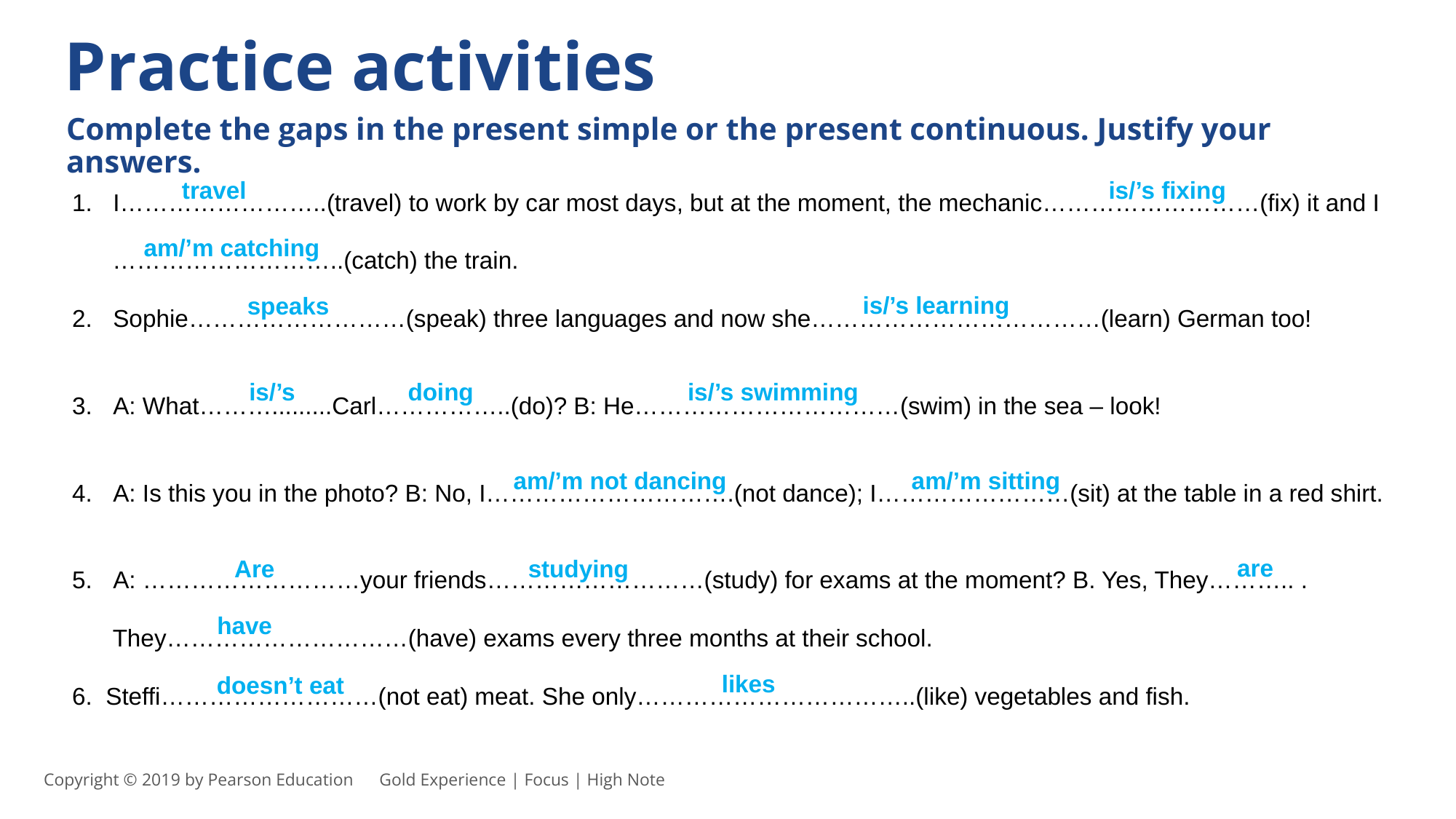

Practice activities
Complete the gaps in the present simple or the present continuous. Justify your answers.

I……………………..(travel) to work by car most days, but at the moment, the mechanic………………………(fix) it and I

      ………………………..(catch) the train.

Sophie………………………(speak) three languages and now she………………………………(learn) German too!

A: What……….........Carl……………..(do)? B: He……………………………(swim) in the sea – look!

A: Is this you in the photo? B: No, I………………………….(not dance); I……………………(sit) at the table in a red shirt.

A: ………………………your friends………………………(study) for exams at the moment? B. Yes, They……….. .

      They…………………………(have) exams every three months at their school.

6.  Steffi………………………(not eat) meat. She only……………………………..(like) vegetables and fish.
travel
is/’s fixing
am/’m catching
is/’s learning
speaks
is/’s
doing
is/’s swimming
am/’m not dancing
am/’m sitting
are
Are
studying

have
likes
doesn’t eat
Copyright © 2019 by Pearson Education      Gold Experience | Focus | High Note